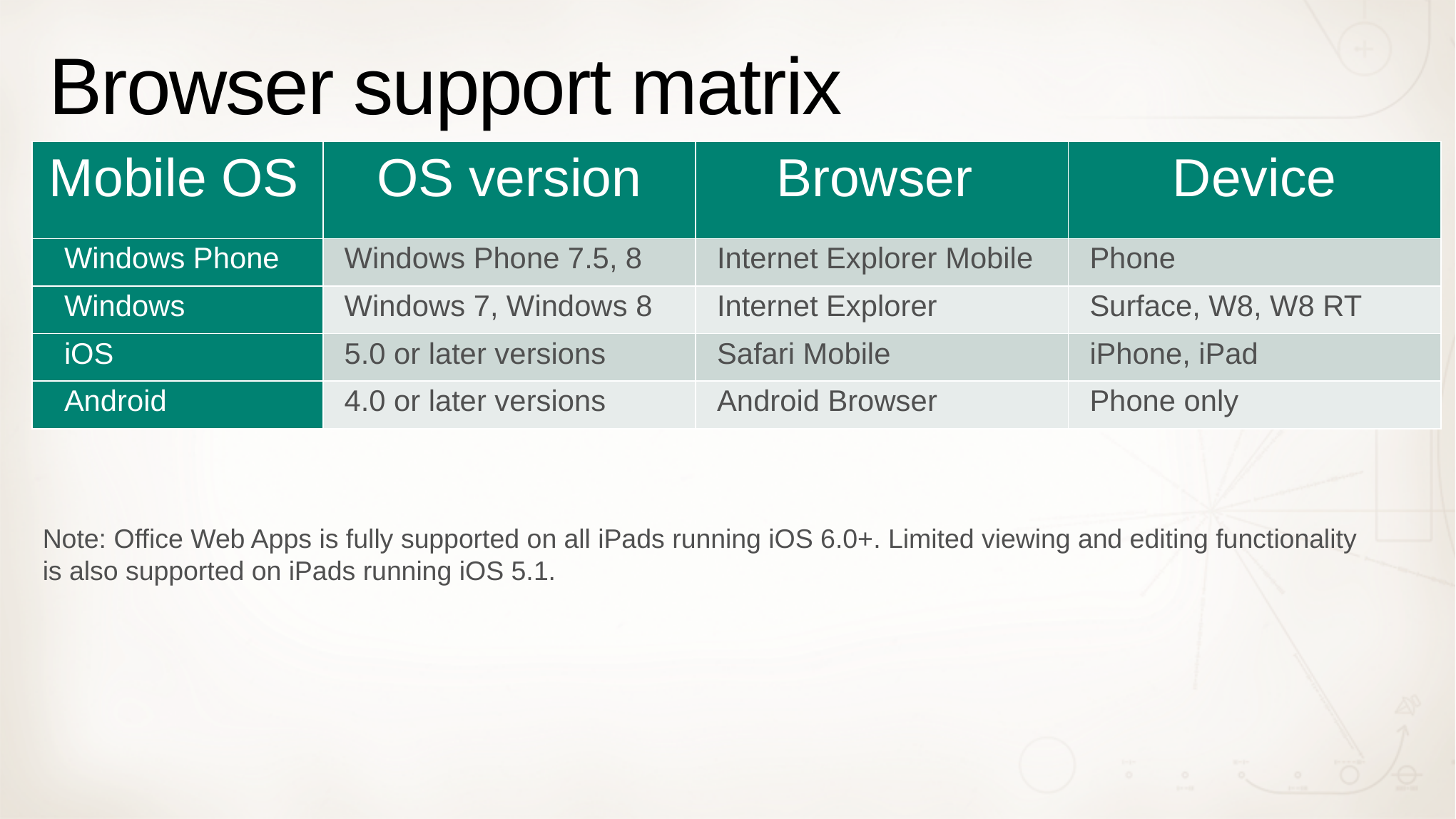

# Browser support matrix
| Mobile OS | OS version | Browser | Device |
| --- | --- | --- | --- |
| Windows Phone | Windows Phone 7.5, 8 | Internet Explorer Mobile | Phone |
| Windows | Windows 7, Windows 8 | Internet Explorer | Surface, W8, W8 RT |
| iOS | 5.0 or later versions | Safari Mobile | iPhone, iPad |
| Android | 4.0 or later versions | Android Browser | Phone only |
Note: Office Web Apps is fully supported on all iPads running iOS 6.0+. Limited viewing and editing functionality is also supported on iPads running iOS 5.1.